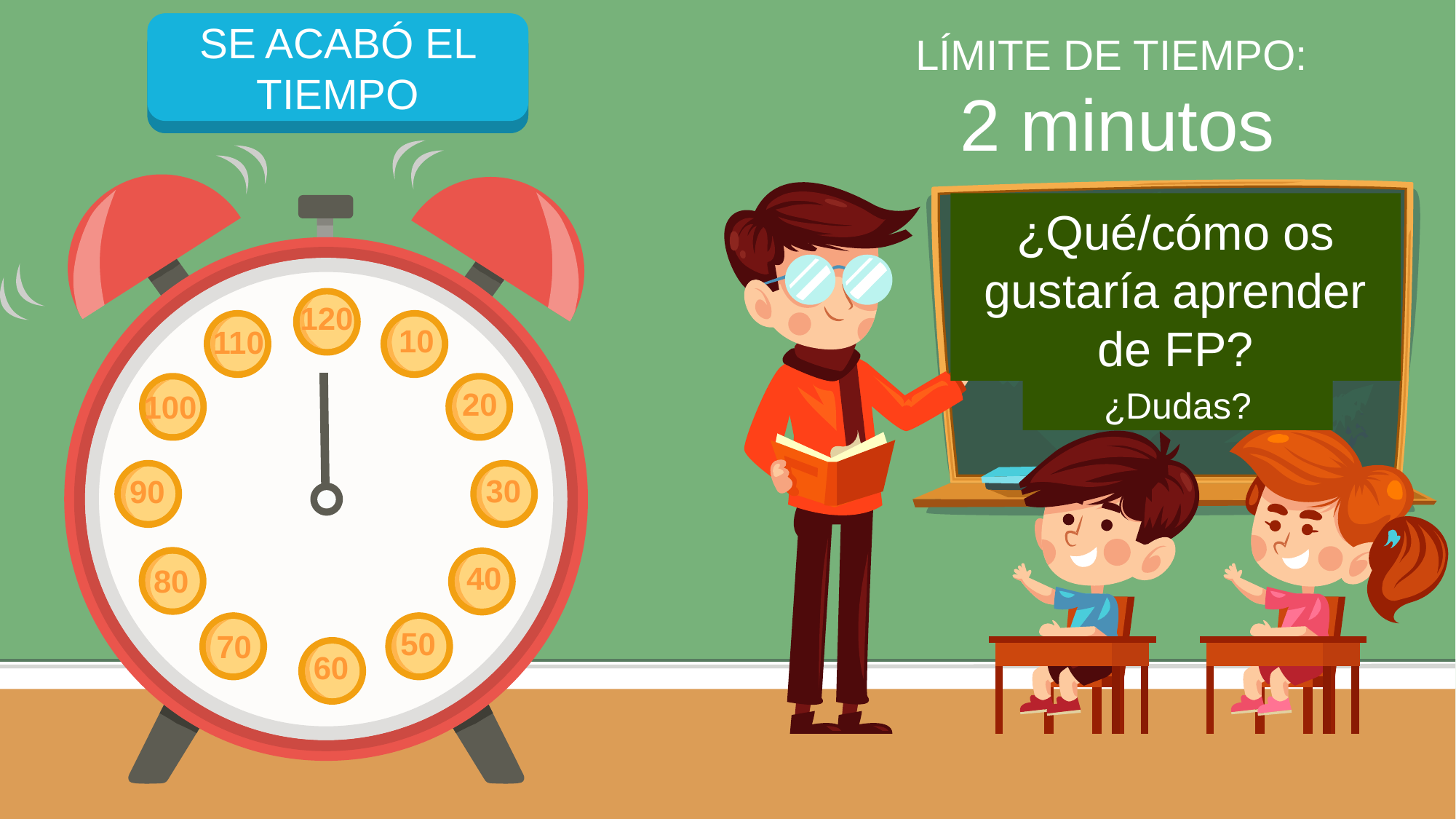

INICIAR TEMPORIZADOR

SE ACABÓ EL TIEMPO

LÍMITE DE TIEMPO:
2 minutos

¿Qué/cómo os gustaría aprender de FP?

120

110

10

100

20

¿Dudas?

90

30

80

40

70

50

60